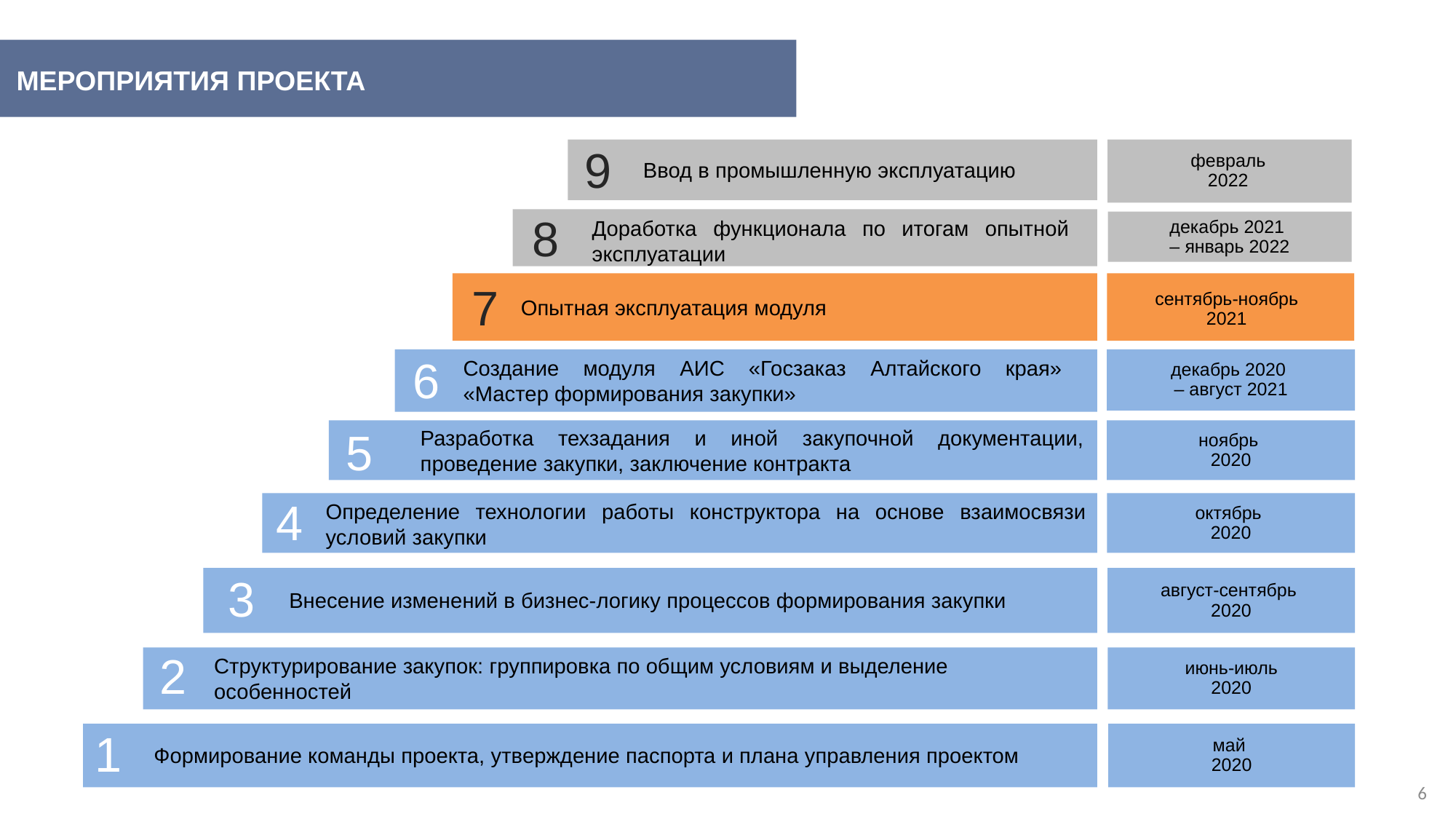

МЕРОПРИЯТИЯ ПРОЕКТА
9

февраль
2022
Ввод в промышленную эксплуатацию
8

Доработка функционала по итогам опытной эксплуатации
декабрь 2021
– январь 2022
7

сентябрь-ноябрь
2021
Опытная эксплуатация модуля
6
Создание модуля АИС «Госзаказ Алтайского края»
«Мастер формирования закупки»
декабрь 2020
– август 2021

5
Разработка техзадания и иной закупочной документации, проведение закупки, заключение контракта

ноябрь
2020
4
Определение технологии работы конструктора на основе взаимосвязи условий закупки

октябрь
2020
3

август-сентябрь
2020
Внесение изменений в бизнес-логику процессов формирования закупки
2
Структурирование закупок: группировка по общим условиям и выделение особенностей

июнь-июль
2020
1
май
2020

Формирование команды проекта, утверждение паспорта и плана управления проектом
6